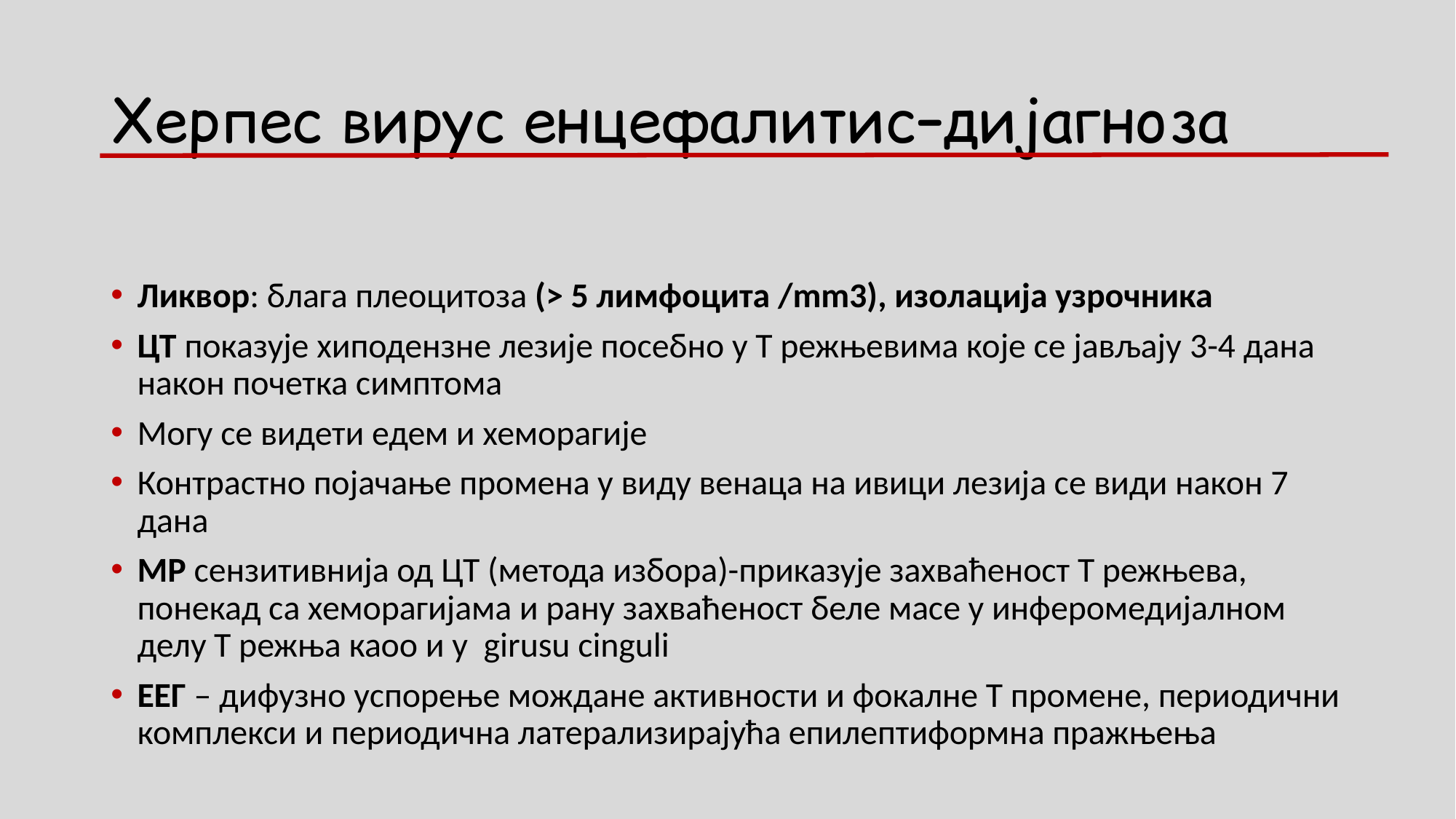

# Херпес вирус енцефалитис–дијагноза

Ликвор: блага плеоцитоза (> 5 лимфоцита /mm3), изолација узрочника
ЦТ показује хиподензне лезије посебно у Т режњевима које се јављају 3-4 дана након почетка симптома
Mогу се видети едем и хеморагије
Контрастно појачање промена у виду венаца на ивици лезија се види након 7 дана
MР сензитивнија од ЦТ (метода избора)-приказује захваћеност Т режњева, понекад са хеморагијама и рану захваћеност беле масе у инферомедијалном делу Т режња каоо и у  girusu cinguli
EEГ – дифузно успорење мождане активности и фокалне Т промене, периодични комплекси и периодична латерализирајућа епилептиформна пражњења